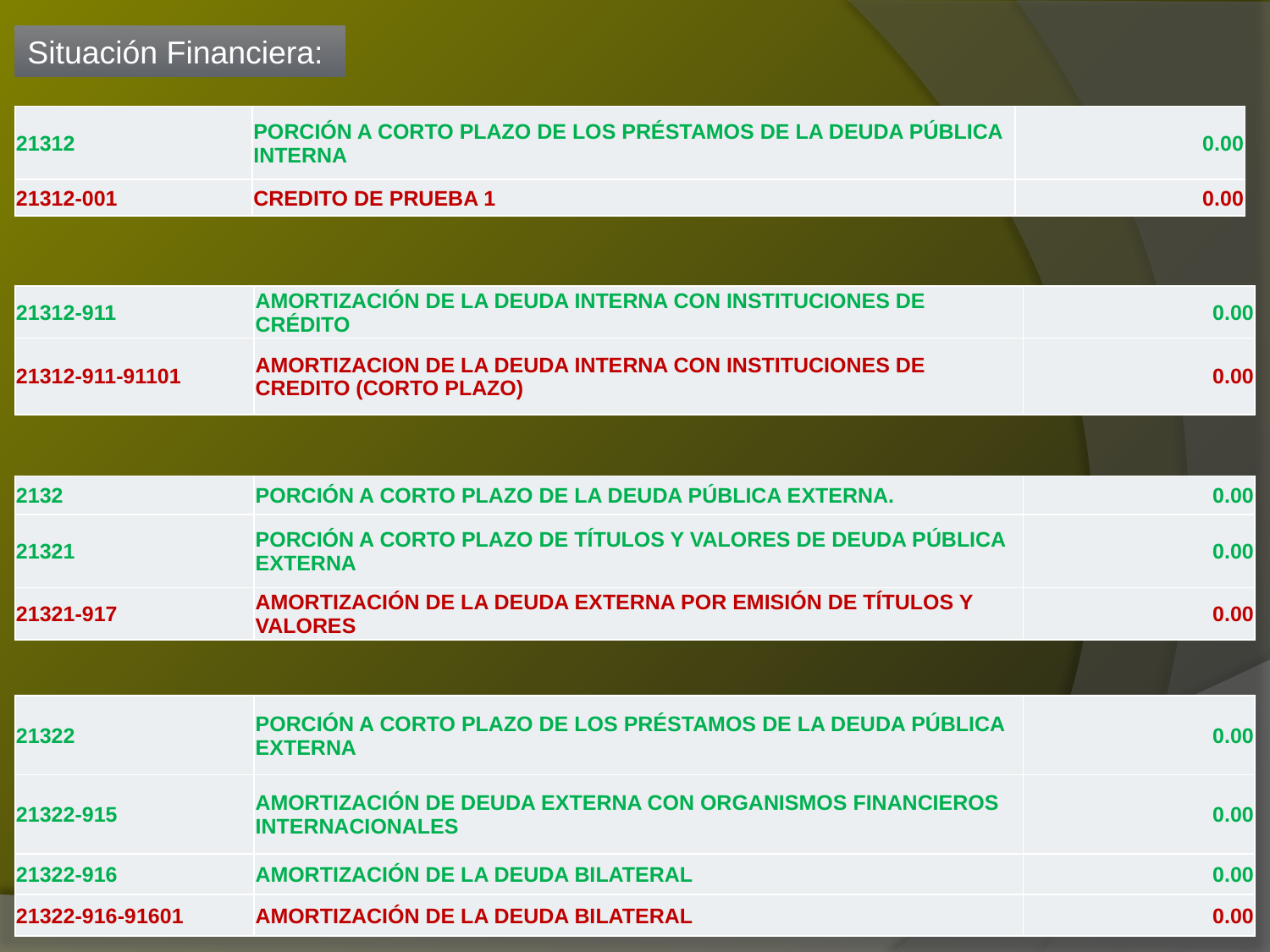

Situación Financiera:
| 21312 | PORCIÓN A CORTO PLAZO DE LOS PRÉSTAMOS DE LA DEUDA PÚBLICA INTERNA | 0.00 |
| --- | --- | --- |
| 21312-001 | CREDITO DE PRUEBA 1 | 0.00 |
| 21312-911 | AMORTIZACIÓN DE LA DEUDA INTERNA CON INSTITUCIONES DE CRÉDITO | 0.00 |
| --- | --- | --- |
| 21312-911-91101 | AMORTIZACION DE LA DEUDA INTERNA CON INSTITUCIONES DE CREDITO (CORTO PLAZO) | 0.00 |
| 2132 | PORCIÓN A CORTO PLAZO DE LA DEUDA PÚBLICA EXTERNA. | 0.00 |
| --- | --- | --- |
| 21321 | PORCIÓN A CORTO PLAZO DE TÍTULOS Y VALORES DE DEUDA PÚBLICA EXTERNA | 0.00 |
| 21321-917 | AMORTIZACIÓN DE LA DEUDA EXTERNA POR EMISIÓN DE TÍTULOS Y VALORES | 0.00 |
| 21322 | PORCIÓN A CORTO PLAZO DE LOS PRÉSTAMOS DE LA DEUDA PÚBLICA EXTERNA | 0.00 |
| --- | --- | --- |
| 21322-915 | AMORTIZACIÓN DE DEUDA EXTERNA CON ORGANISMOS FINANCIEROS INTERNACIONALES | 0.00 |
| 21322-916 | AMORTIZACIÓN DE LA DEUDA BILATERAL | 0.00 |
| 21322-916-91601 | AMORTIZACIÓN DE LA DEUDA BILATERAL | 0.00 |